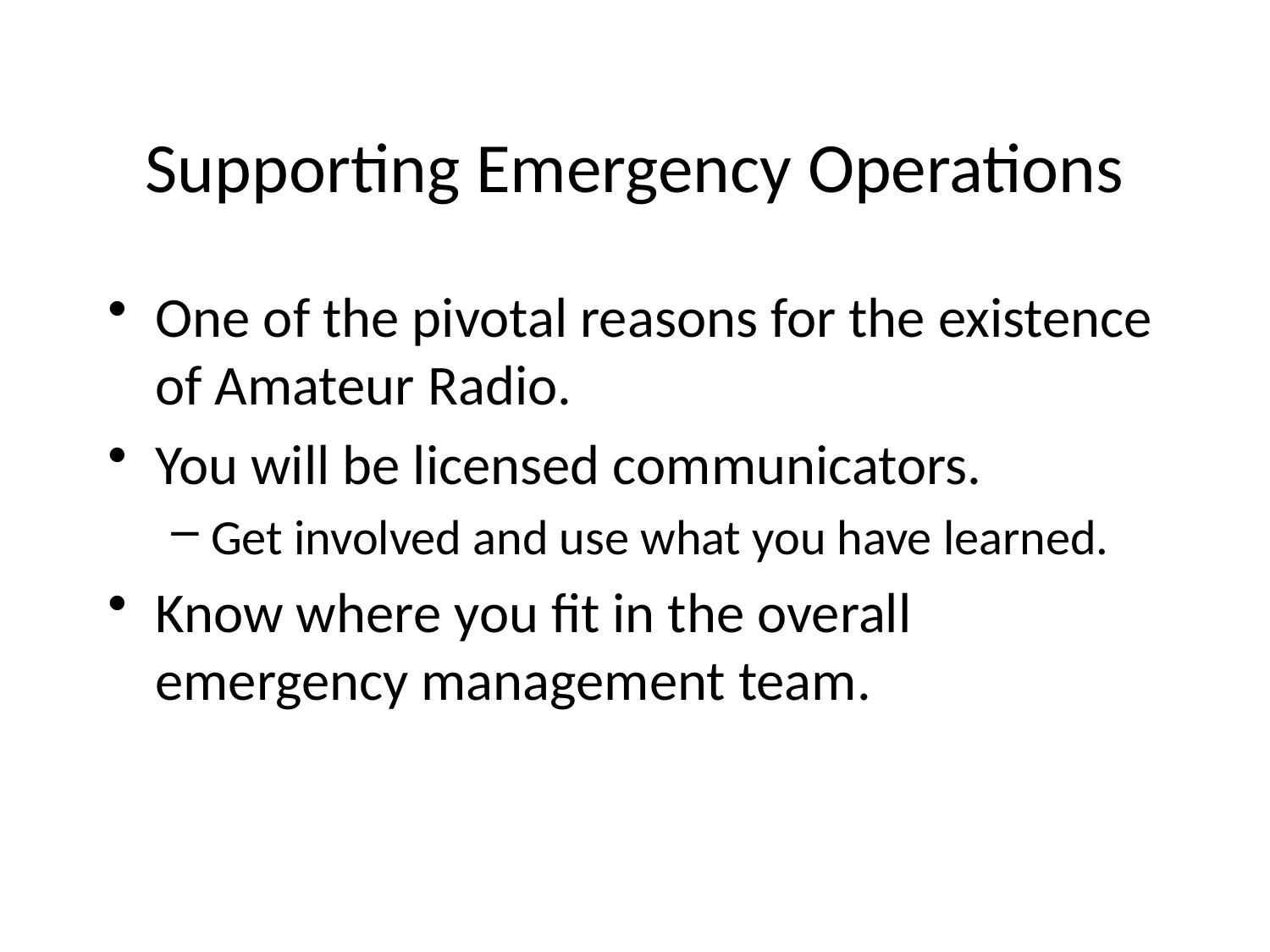

Supporting Emergency Operations
One of the pivotal reasons for the existence of Amateur Radio.
You will be licensed communicators.
Get involved and use what you have learned.
Know where you fit in the overall emergency management team.